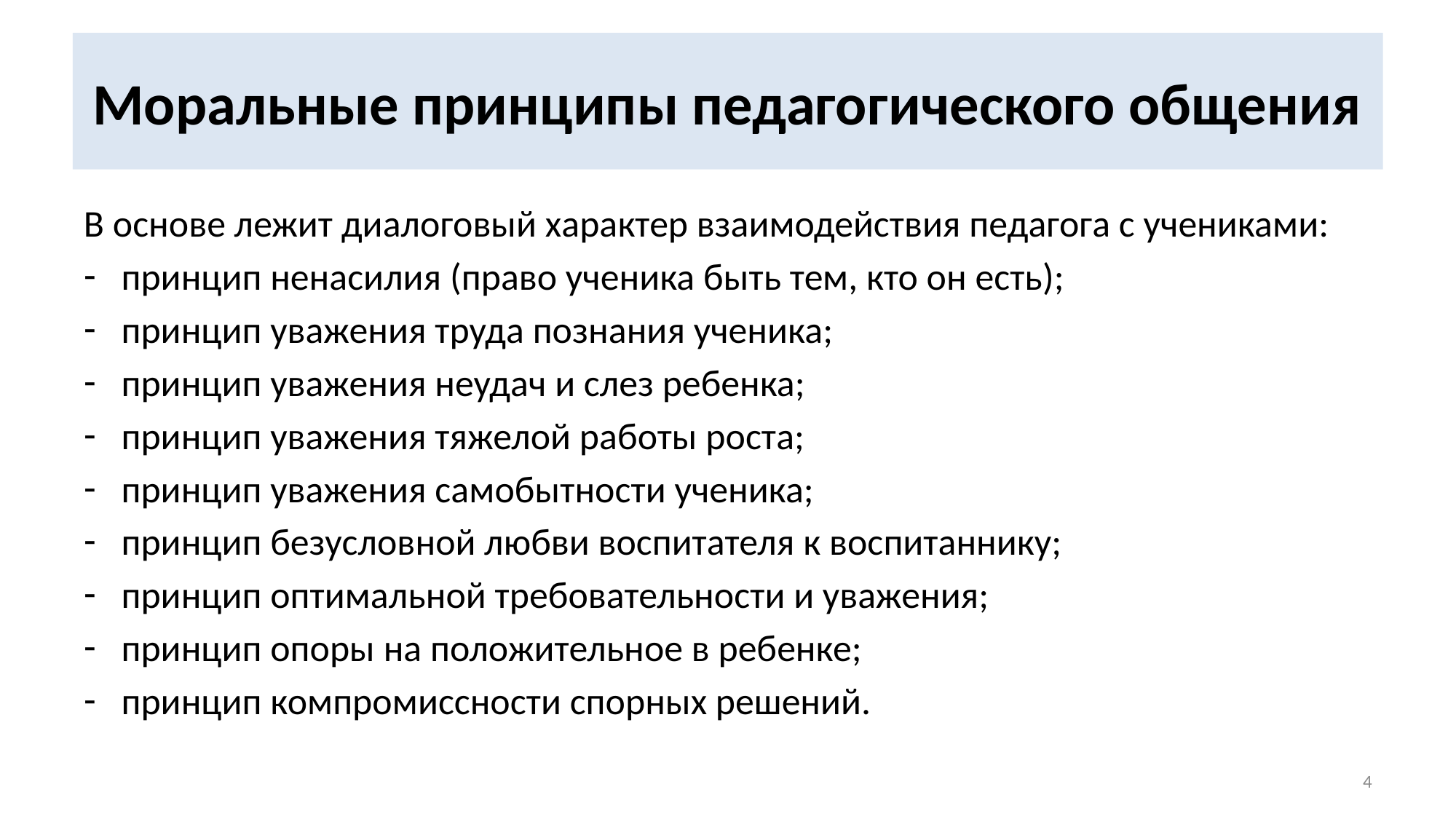

# Моральные принципы педагогического общения
В основе лежит диалоговый характер взаимодействия педагога с учениками:
принцип ненасилия (право ученика быть тем, кто он есть);
принцип уважения труда познания ученика;
принцип уважения неудач и слез ребенка;
принцип уважения тяжелой работы роста;
принцип уважения самобытности ученика;
принцип безусловной любви воспитателя к воспитаннику;
принцип оптимальной требовательности и уважения;
принцип опоры на положительное в ребенке;
принцип компромиссности спорных решений.

4